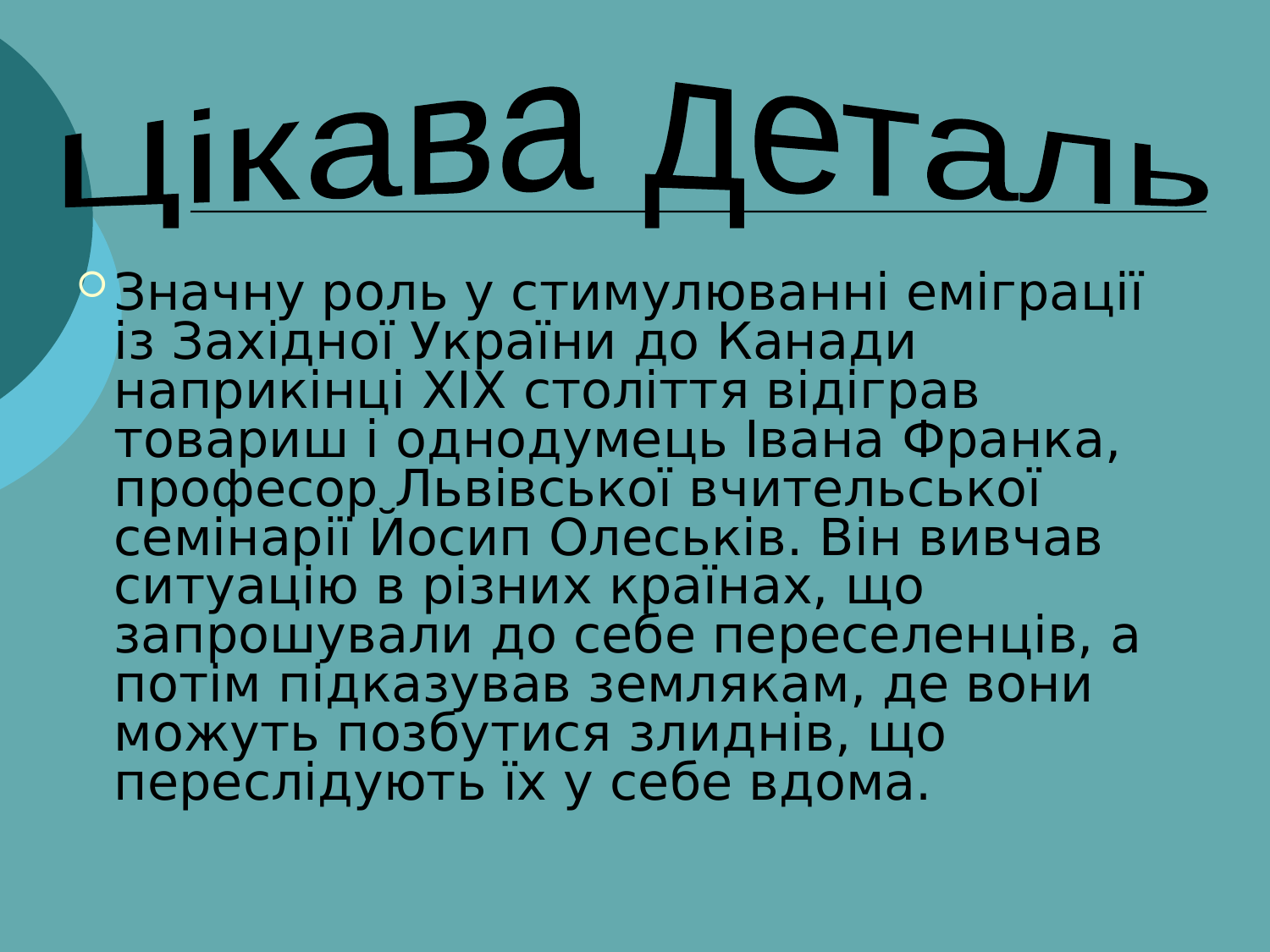

Цікава деталь
Значну роль у стимулюванні еміграції із Західної України до Канади наприкінці ХІХ століття відіграв товариш і однодумець Івана Франка, професор Львівської вчительської семінарії Йосип Олеськів. Він вивчав ситуацію в різних країнах, що запрошували до себе переселенців, а потім підказував землякам, де вони можуть позбутися злиднів, що переслідують їх у себе вдома.